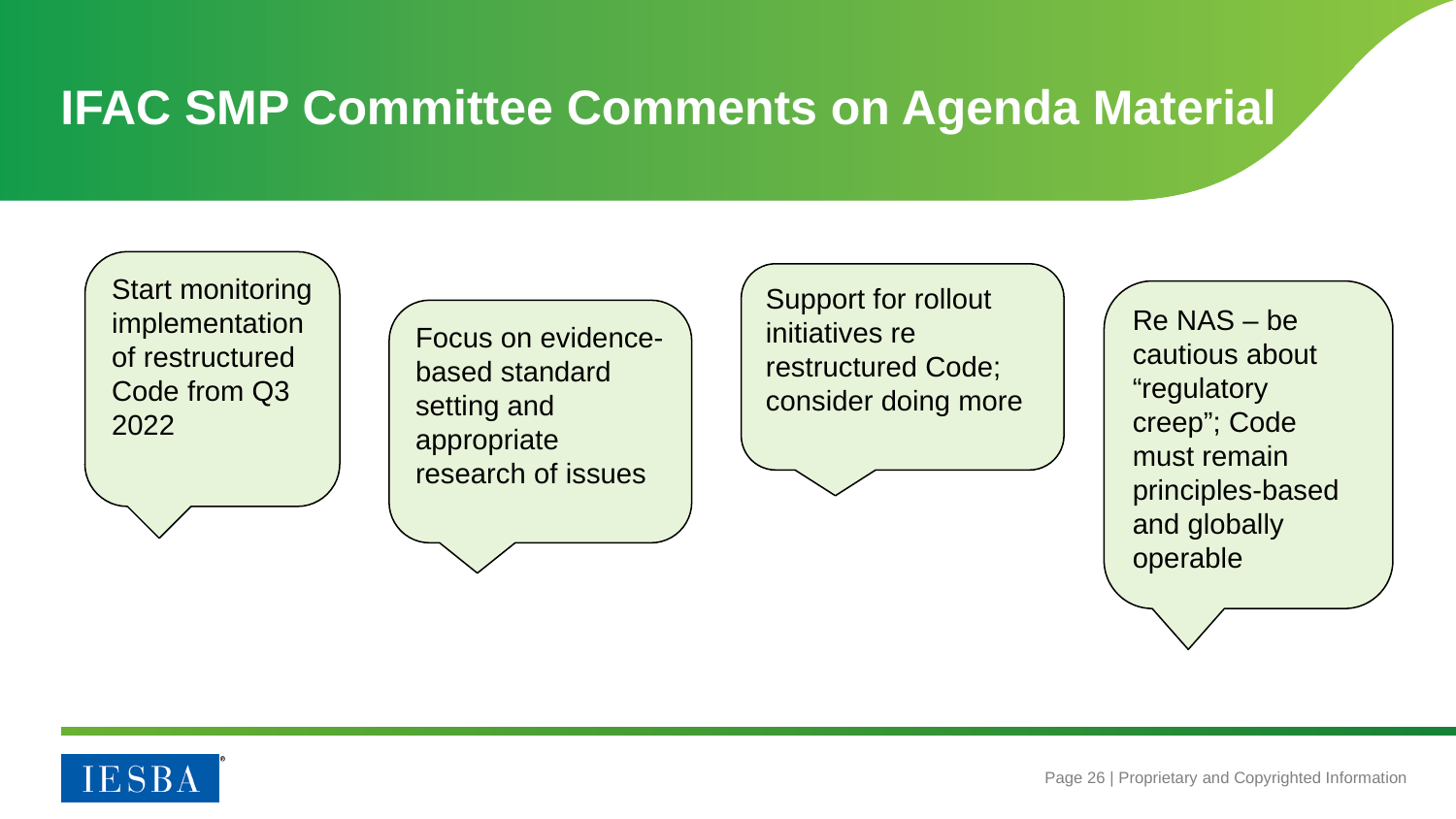

# IFAC SMP Committee Comments on Agenda Material
Start monitoring implementation of restructured Code from Q3 2022
Support for rollout initiatives re restructured Code; consider doing more
Re NAS – be cautious about “regulatory creep”; Code must remain principles-based and globally operable
Focus on evidence-based standard setting and appropriate research of issues